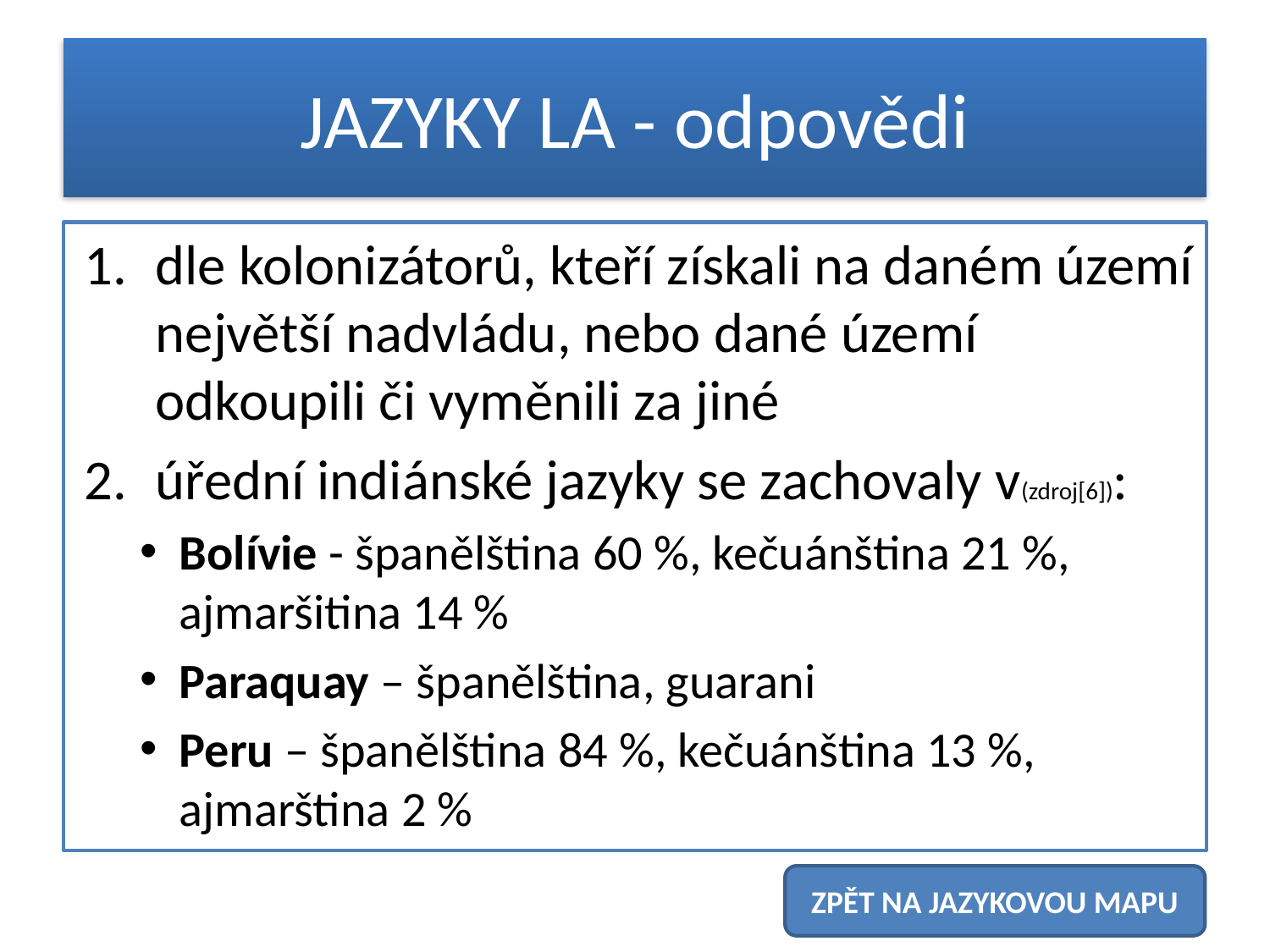

# JAZYKY LA - odpovědi
dle kolonizátorů, kteří získali na daném území největší nadvládu, nebo dané území odkoupili či vyměnili za jiné
úřední indiánské jazyky se zachovaly v(zdroj[6]):
Bolívie - španělština 60 %, kečuánština 21 %, ajmaršitina 14 %
Paraquay – španělština, guarani
Peru – španělština 84 %, kečuánština 13 %, ajmarština 2 %

ZPĚT NA JAZYKOVOU MAPU